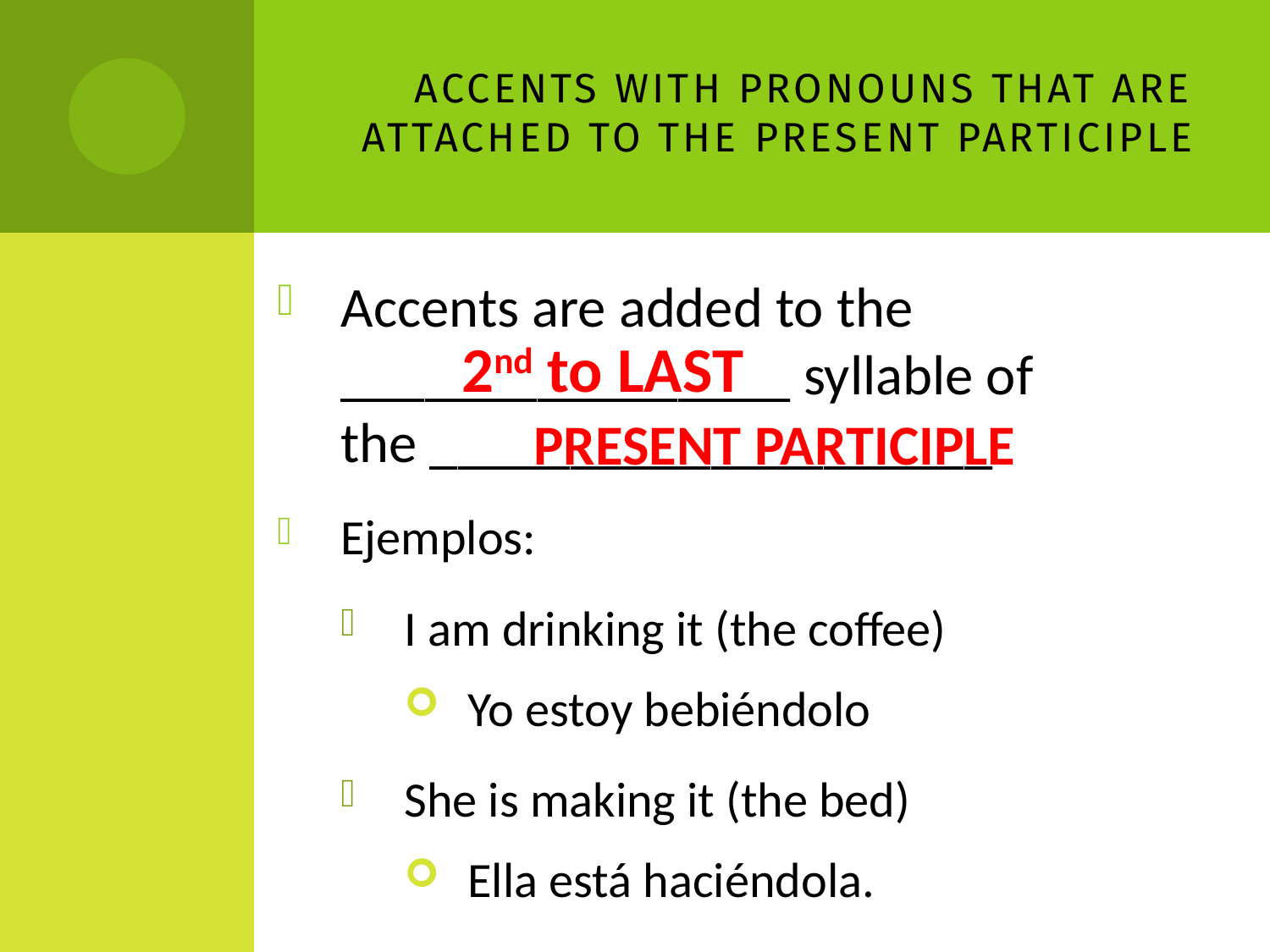

# ACCENTS with Pronouns that are ATTACHED to the present participle
Accents are added to the ________________ syllable of the ____________________
Ejemplos:
I am drinking it (the coffee)
Yo estoy bebiéndolo
She is making it (the bed)
Ella está haciéndola.

2nd to LAST
PRESENT PARTICIPLE